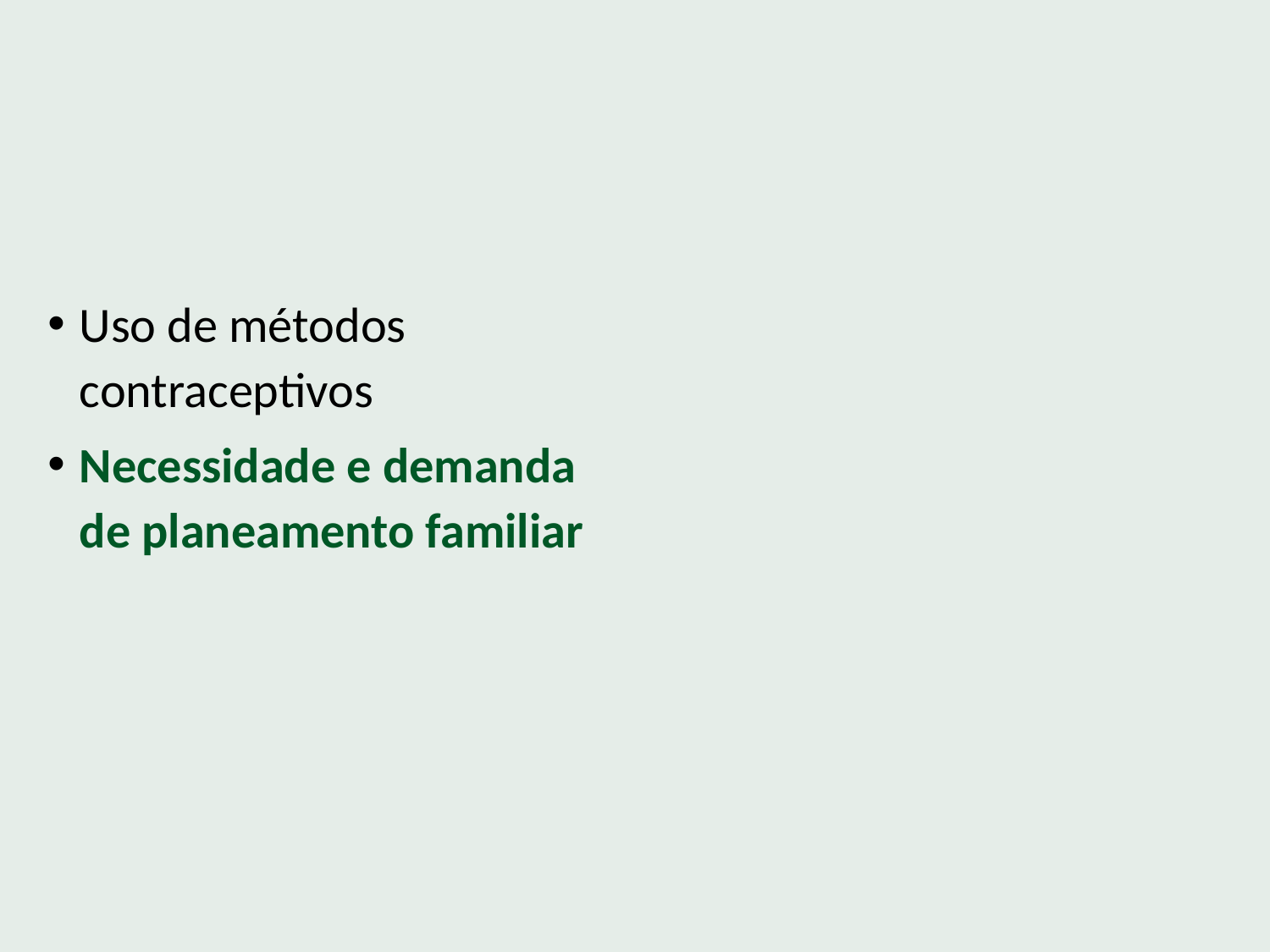

Uso de métodos contraceptivos
Necessidade e demanda de planeamento familiar